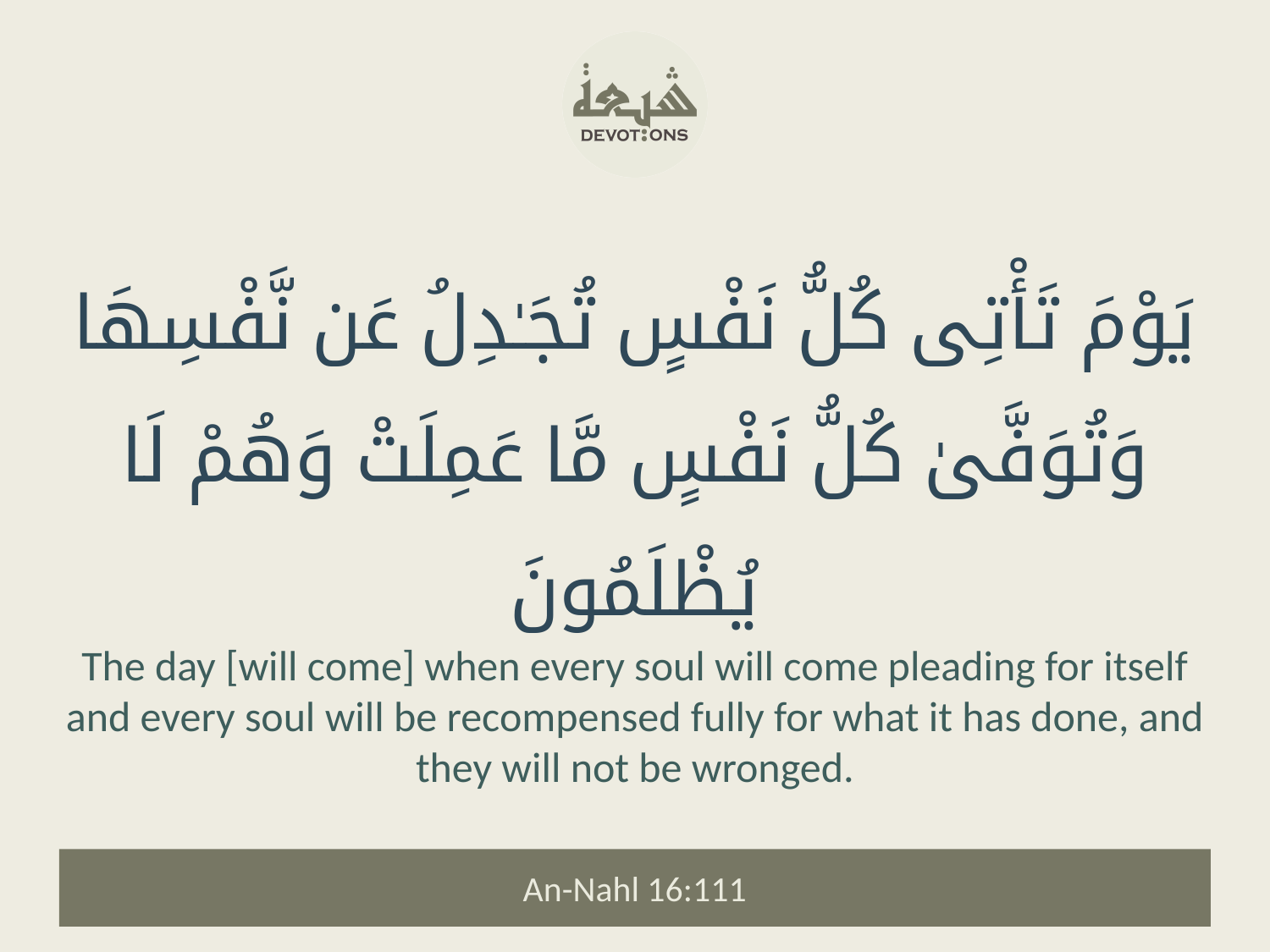

يَوْمَ تَأْتِى كُلُّ نَفْسٍ تُجَـٰدِلُ عَن نَّفْسِهَا وَتُوَفَّىٰ كُلُّ نَفْسٍ مَّا عَمِلَتْ وَهُمْ لَا يُظْلَمُونَ
The day [will come] when every soul will come pleading for itself and every soul will be recompensed fully for what it has done, and they will not be wronged.
An-Nahl 16:111